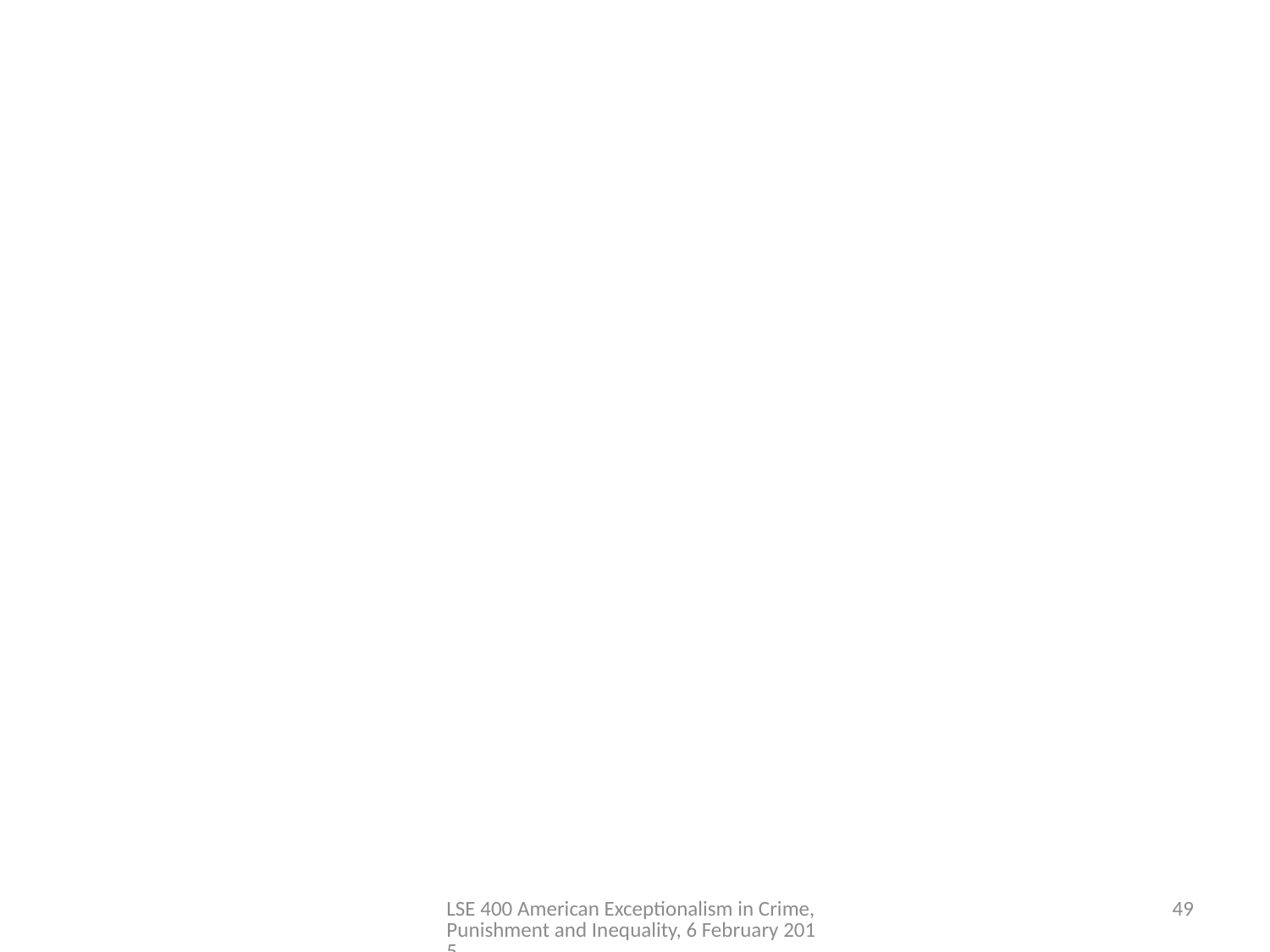

LSE 400 American Exceptionalism in Crime, Punishment and Inequality, 6 February 2015
49